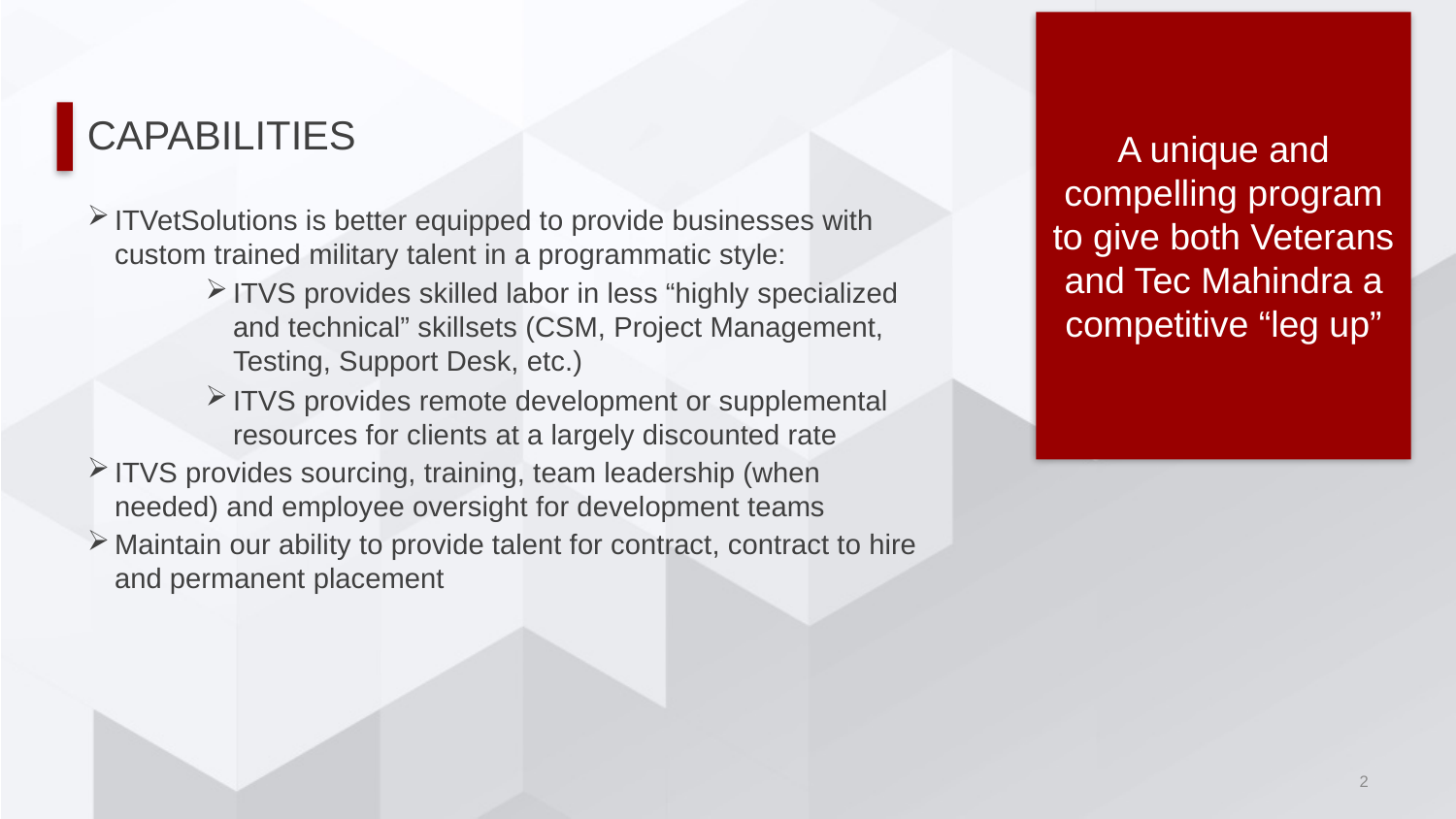

A unique and compelling program to give both Veterans and Tec Mahindra a competitive “leg up”
# Capabilities

ITVetSolutions is better equipped to provide businesses with custom trained military talent in a programmatic style:
ITVS provides skilled labor in less “highly specialized and technical” skillsets (CSM, Project Management, Testing, Support Desk, etc.)
ITVS provides remote development or supplemental resources for clients at a largely discounted rate
ITVS provides sourcing, training, team leadership (when needed) and employee oversight for development teams
Maintain our ability to provide talent for contract, contract to hire and permanent placement

2